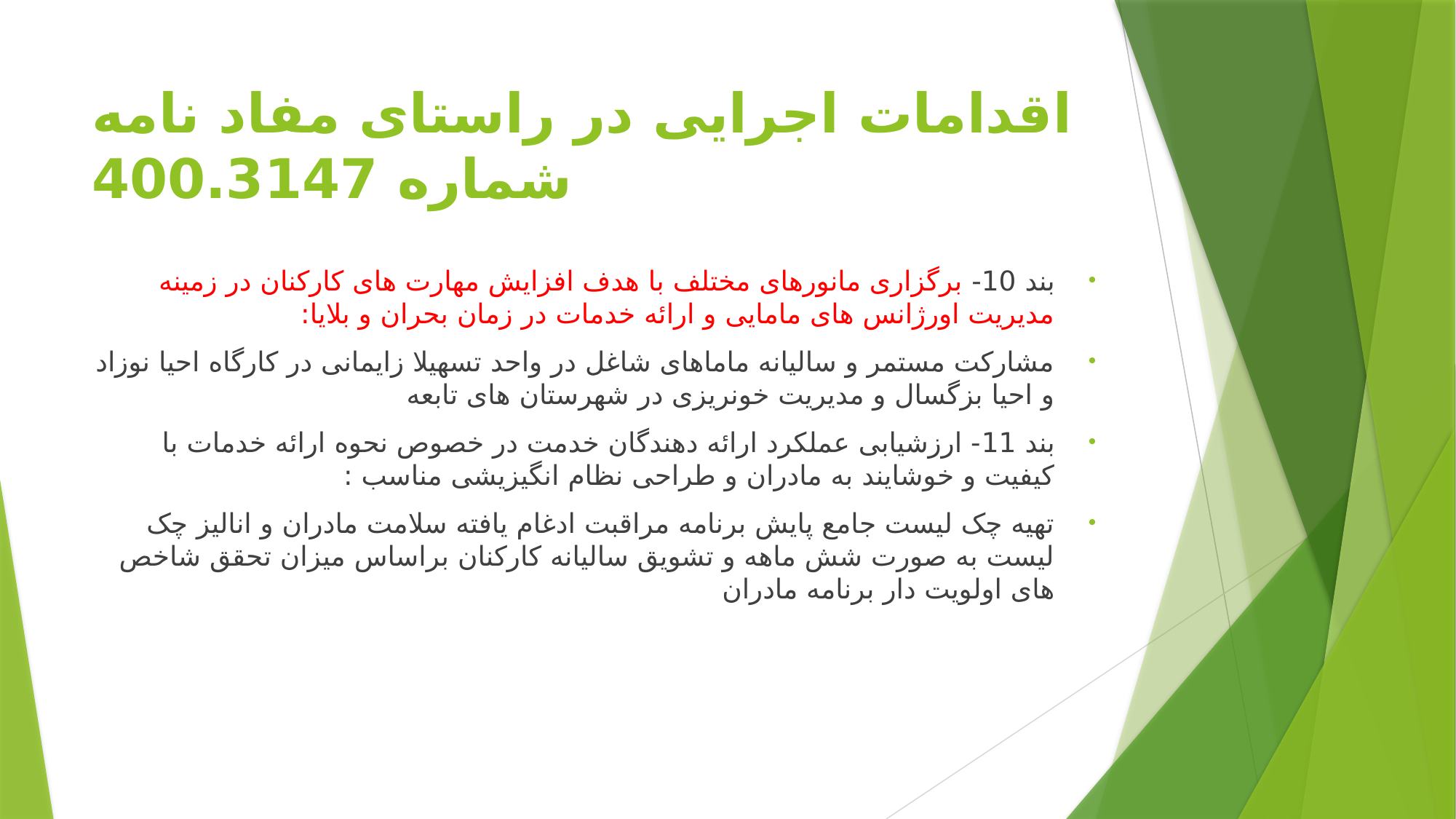

# اقدامات اجرایی در راستای مفاد نامه شماره 400.3147
بند 10- برگزاری مانورهای مختلف با هدف افزایش مهارت های کارکنان در زمینه مدیریت اورژانس های مامایی و ارائه خدمات در زمان بحران و بلایا:
مشارکت مستمر و سالیانه ماماهای شاغل در واحد تسهیلا زایمانی در کارگاه احیا نوزاد و احیا بزگسال و مدیریت خونریزی در شهرستان های تابعه
بند 11- ارزشیابی عملکرد ارائه دهندگان خدمت در خصوص نحوه ارائه خدمات با کیفیت و خوشایند به مادران و طراحی نظام انگیزیشی مناسب :
تهیه چک لیست جامع پایش برنامه مراقبت ادغام یافته سلامت مادران و انالیز چک لیست به صورت شش ماهه و تشویق سالیانه کارکنان براساس میزان تحقق شاخص های اولویت دار برنامه مادران